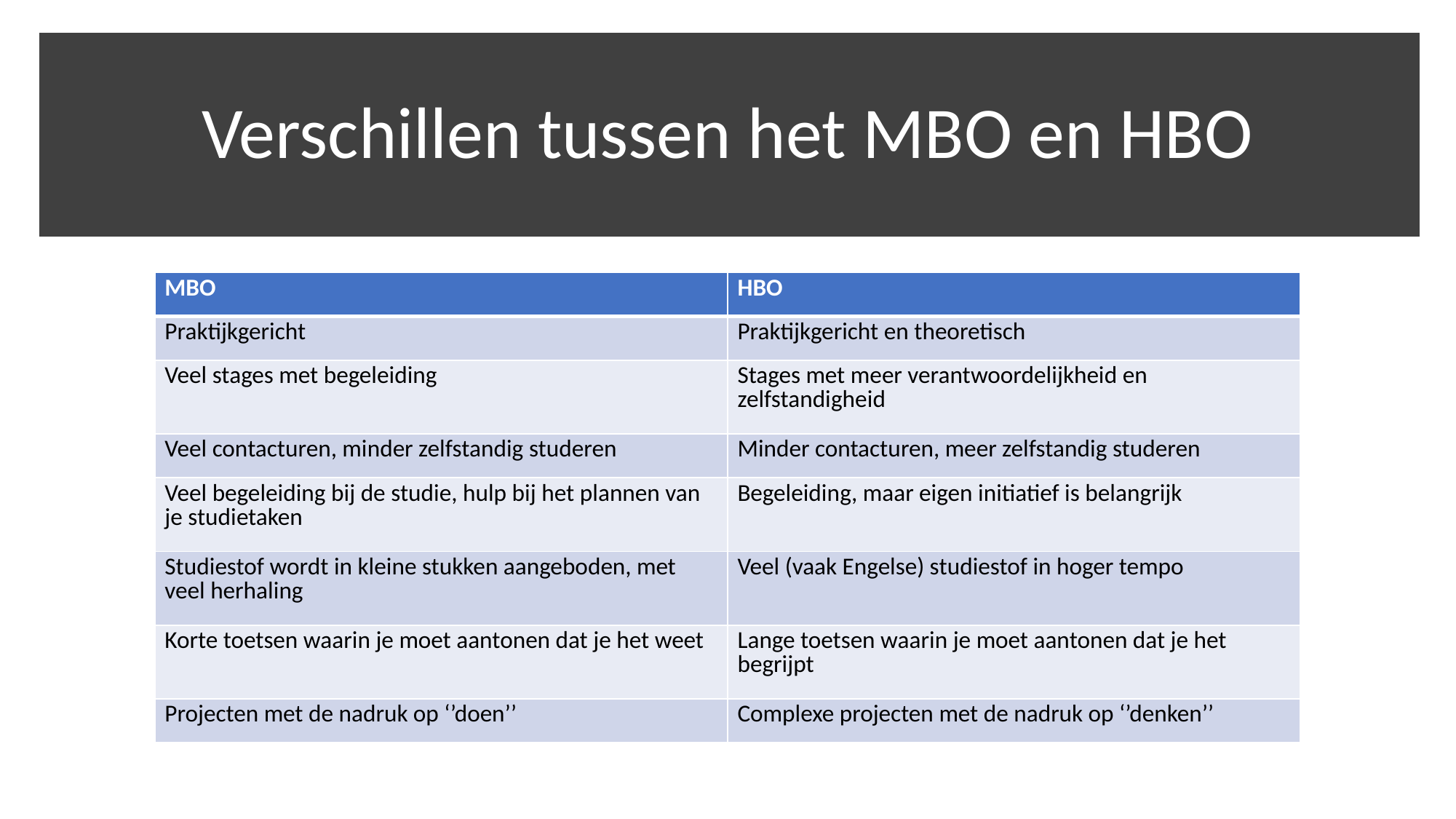

# Verschillen tussen het MBO en HBO
| MBO | HBO |
| --- | --- |
| Praktijkgericht | Praktijkgericht en theoretisch |
| Veel stages met begeleiding | Stages met meer verantwoordelijkheid en zelfstandigheid |
| Veel contacturen, minder zelfstandig studeren | Minder contacturen, meer zelfstandig studeren |
| Veel begeleiding bij de studie, hulp bij het plannen van je studietaken | Begeleiding, maar eigen initiatief is belangrijk |
| Studiestof wordt in kleine stukken aangeboden, met veel herhaling | Veel (vaak Engelse) studiestof in hoger tempo |
| Korte toetsen waarin je moet aantonen dat je het weet | Lange toetsen waarin je moet aantonen dat je het begrijpt |
| Projecten met de nadruk op ‘’doen’’ | Complexe projecten met de nadruk op ‘’denken’’ |